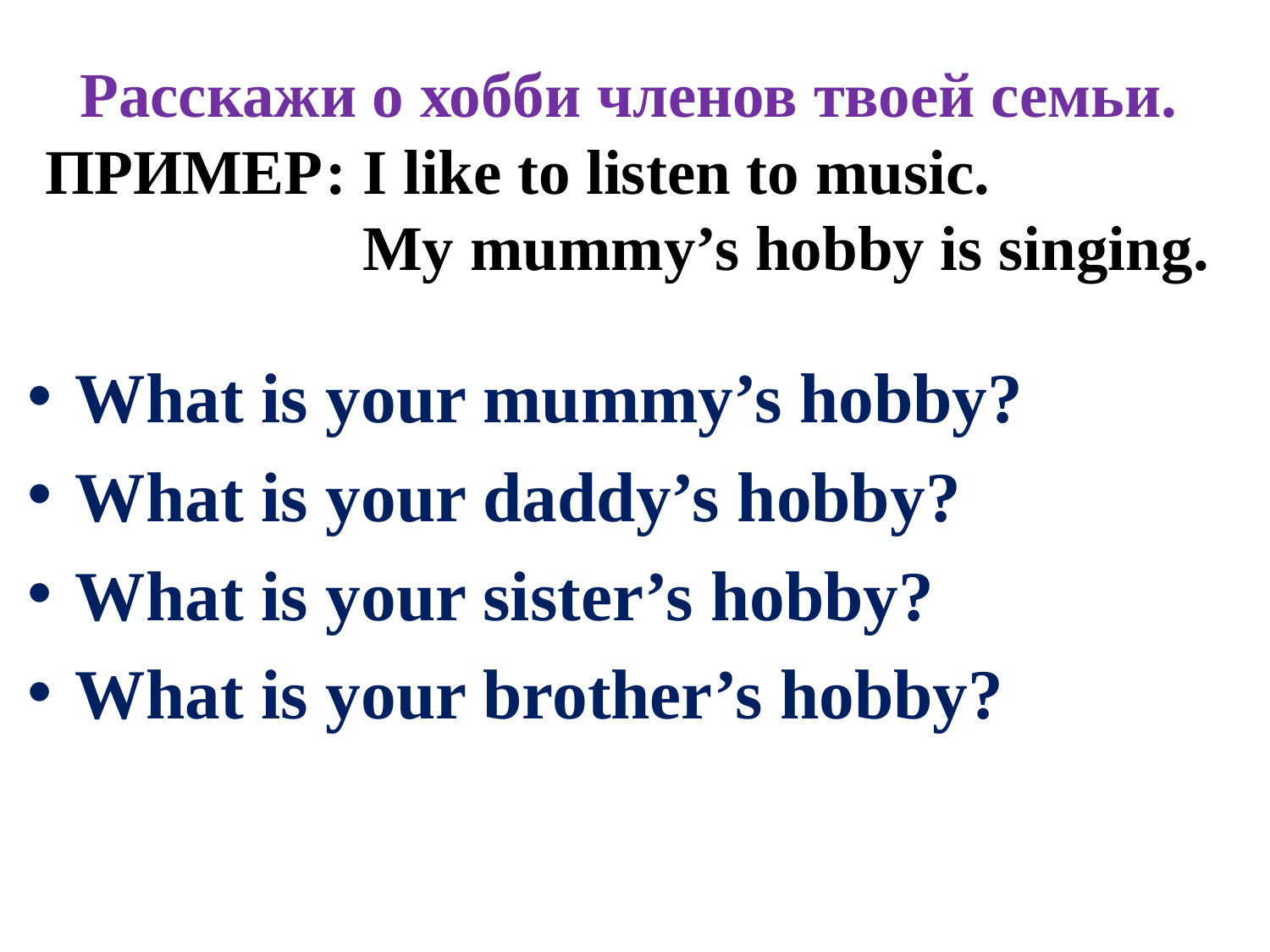

# Расскажи о хобби членов твоей семьи. ПРИМЕР: I like to listen to music. My mummy’s hobby is singing.
What is your mummy’s hobby?
What is your daddy’s hobby?
What is your sister’s hobby?
What is your brother’s hobby?